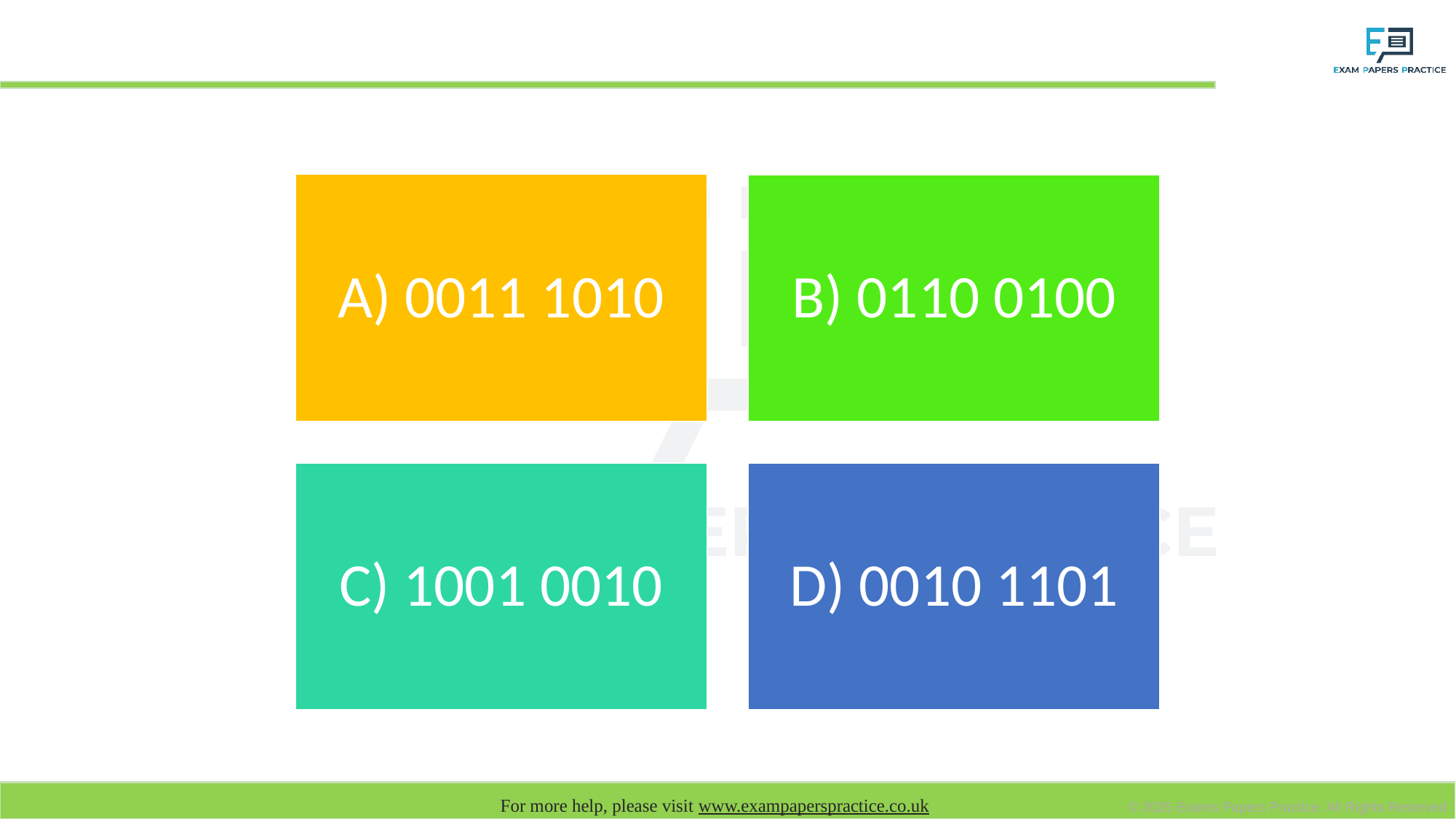

# What is 1110 00102 – 1010 10002?
A) 0011 1010
B) 0110 0100
C) 1001 0010
D) 0010 1101